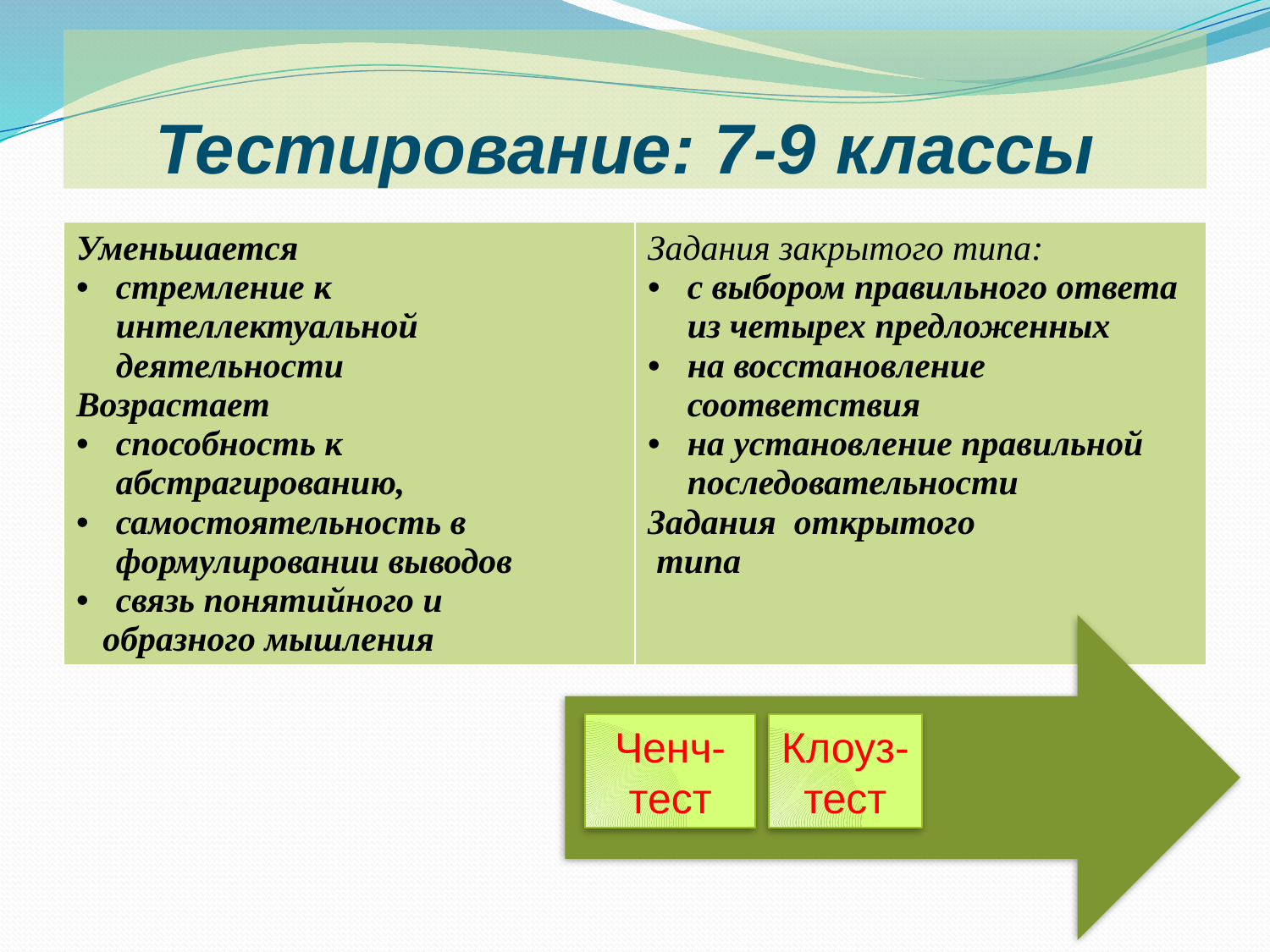

# Тестирование: 7-9 классы
| Уменьшается стремление к интеллектуальной деятельности Возрастает способность к абстрагированию, самостоятельность в формулировании выводов связь понятийного и образного мышления | Задания закрытого типа: с выбором правильного ответа из четырех предложенных на восстановление соответствия на установление правильной последовательности Задания открытого типа |
| --- | --- |

Ченч-тест
Клоуз-
тест